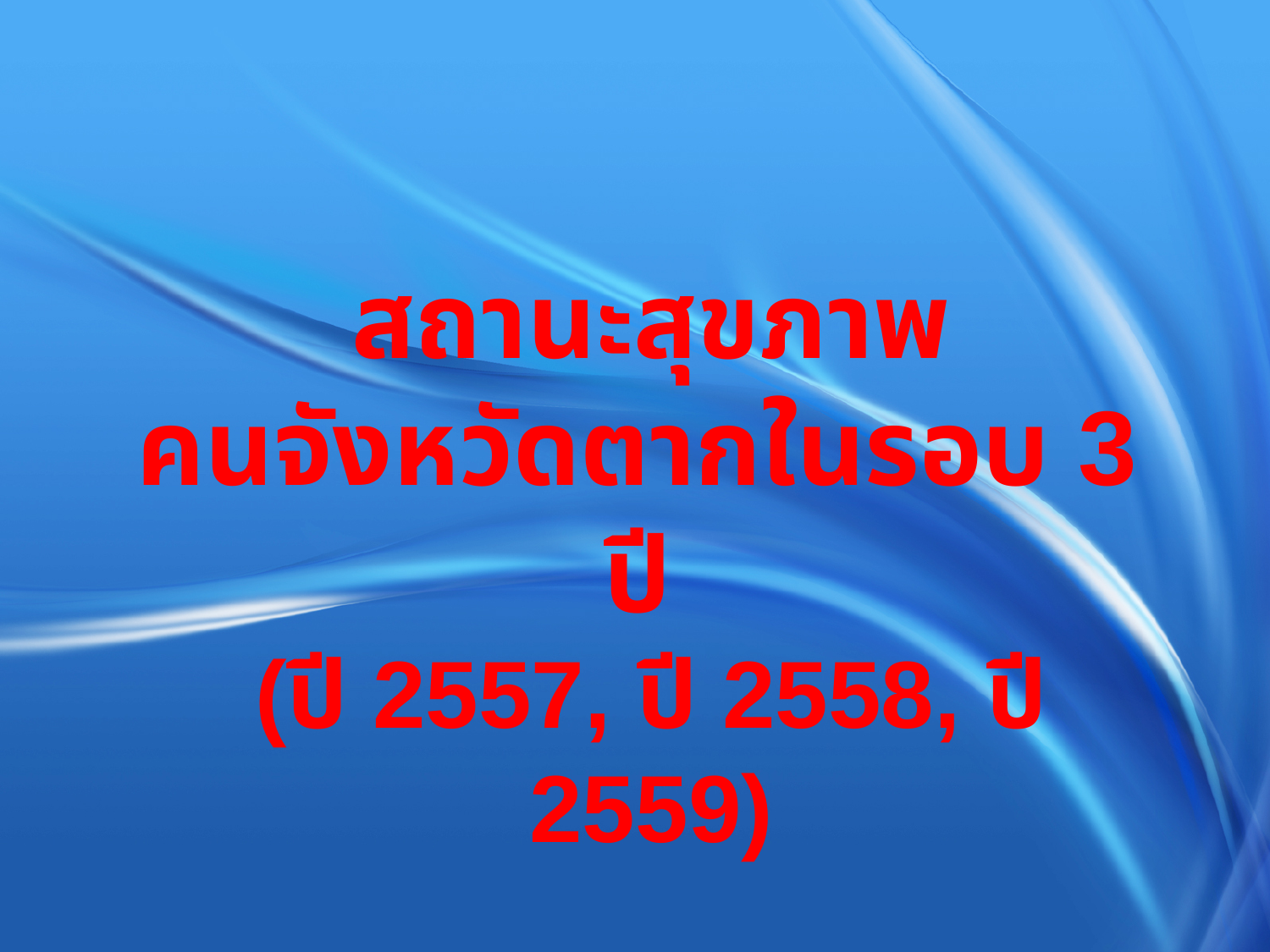

สถานะสุขภาพ
คนจังหวัดตากในรอบ 3  ปี
(ปี 2557, ปี 2558, ปี 2559)